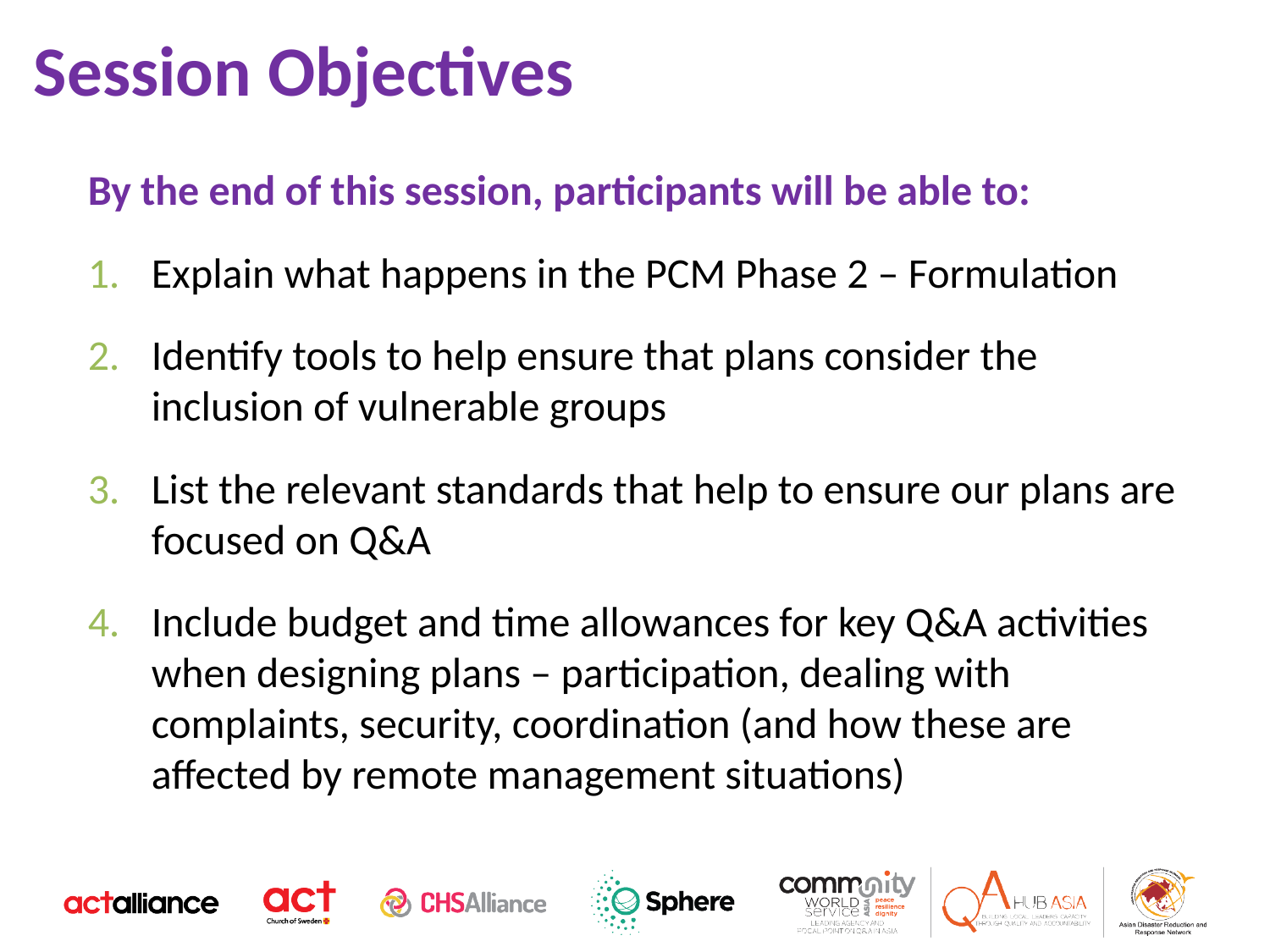

Session Objectives
By the end of this session, participants will be able to:
Explain what happens in the PCM Phase 2 – Formulation
Identify tools to help ensure that plans consider the inclusion of vulnerable groups
List the relevant standards that help to ensure our plans are focused on Q&A
Include budget and time allowances for key Q&A activities when designing plans – participation, dealing with complaints, security, coordination (and how these are affected by remote management situations)